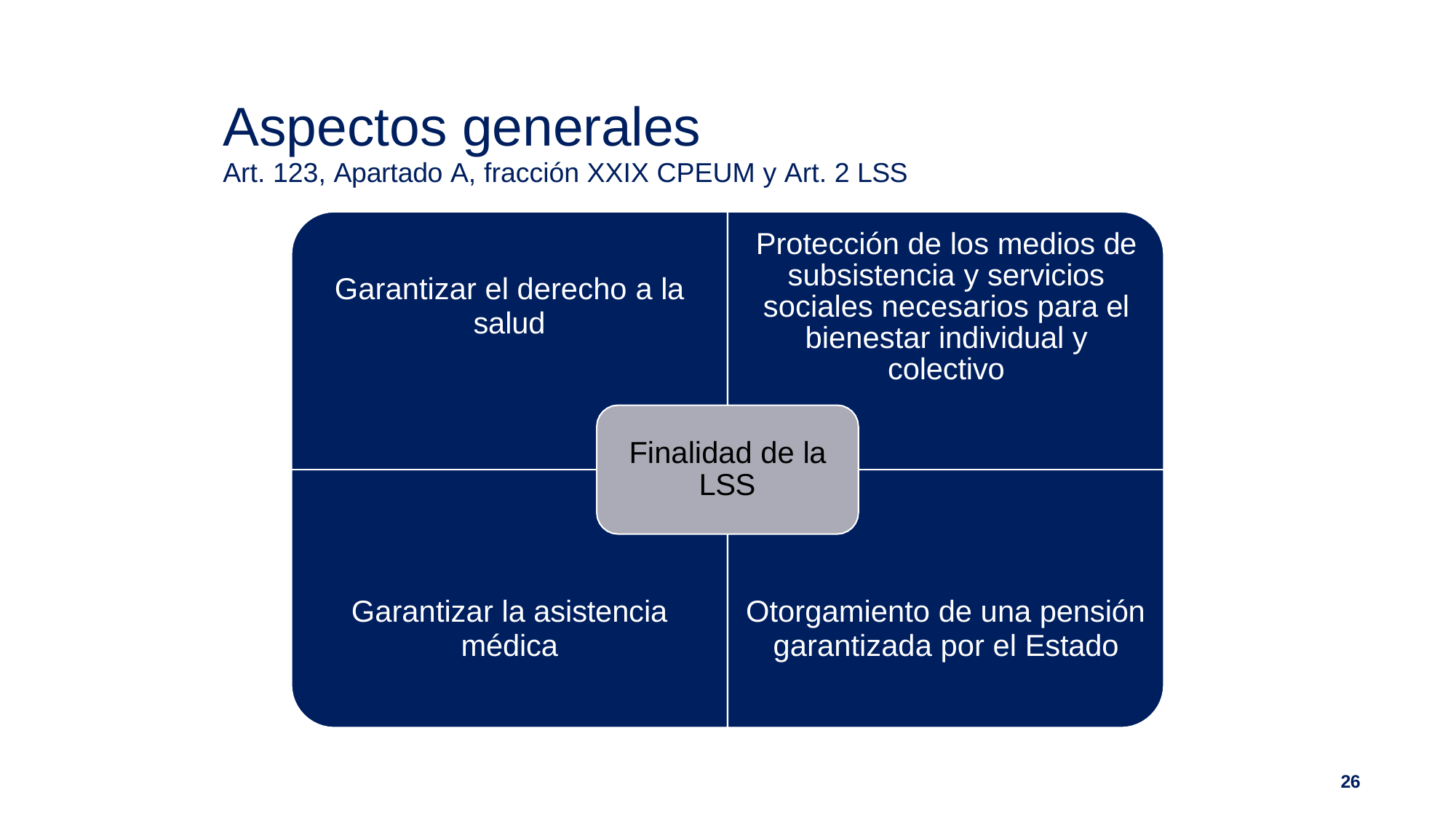

# Aspectos generales
Art. 123, Apartado A, fracción XXIX CPEUM y Art. 2 LSS

Protección de los medios de subsistencia y servicios sociales necesarios para el bienestar individual y colectivo
Garantizar el derecho a la
salud

Finalidad de la LSS

Garantizar la asistencia
médica
Otorgamiento de una pensión
garantizada por el Estado
26